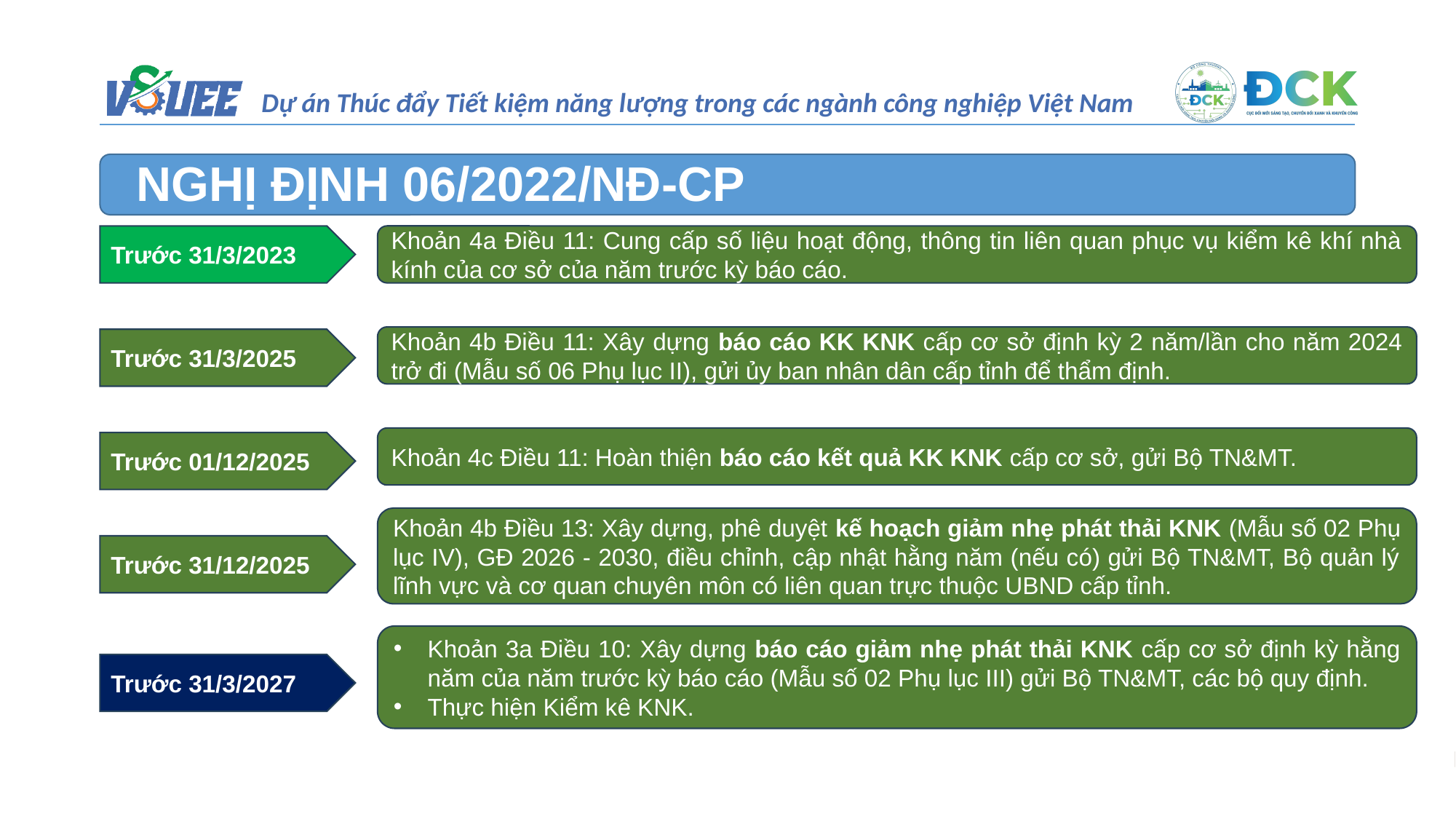

NGHỊ ĐỊNH 06/2022/NĐ-CP
Trước 31/3/2023
Khoản 4a Điều 11: Cung cấp số liệu hoạt động, thông tin liên quan phục vụ kiểm kê khí nhà kính của cơ sở của năm trước kỳ báo cáo.
Khoản 4b Điều 11: Xây dựng báo cáo KK KNK cấp cơ sở định kỳ 2 năm/lần cho năm 2024 trở đi (Mẫu số 06 Phụ lục II), gửi ủy ban nhân dân cấp tỉnh để thẩm định.
Trước 31/3/2025
Khoản 4c Điều 11: Hoàn thiện báo cáo kết quả KK KNK cấp cơ sở, gửi Bộ TN&MT.
Trước 01/12/2025
Khoản 4b Điều 13: Xây dựng, phê duyệt kế hoạch giảm nhẹ phát thải KNK (Mẫu số 02 Phụ lục IV), GĐ 2026 - 2030, điều chỉnh, cập nhật hằng năm (nếu có) gửi Bộ TN&MT, Bộ quản lý lĩnh vực và cơ quan chuyên môn có liên quan trực thuộc UBND cấp tỉnh.
Trước 31/12/2025

Khoản 3a Điều 10: Xây dựng báo cáo giảm nhẹ phát thải KNK cấp cơ sở định kỳ hằng năm của năm trước kỳ báo cáo (Mẫu số 02 Phụ lục III) gửi Bộ TN&MT, các bộ quy định.
Thực hiện Kiểm kê KNK.
Trước 31/3/2027